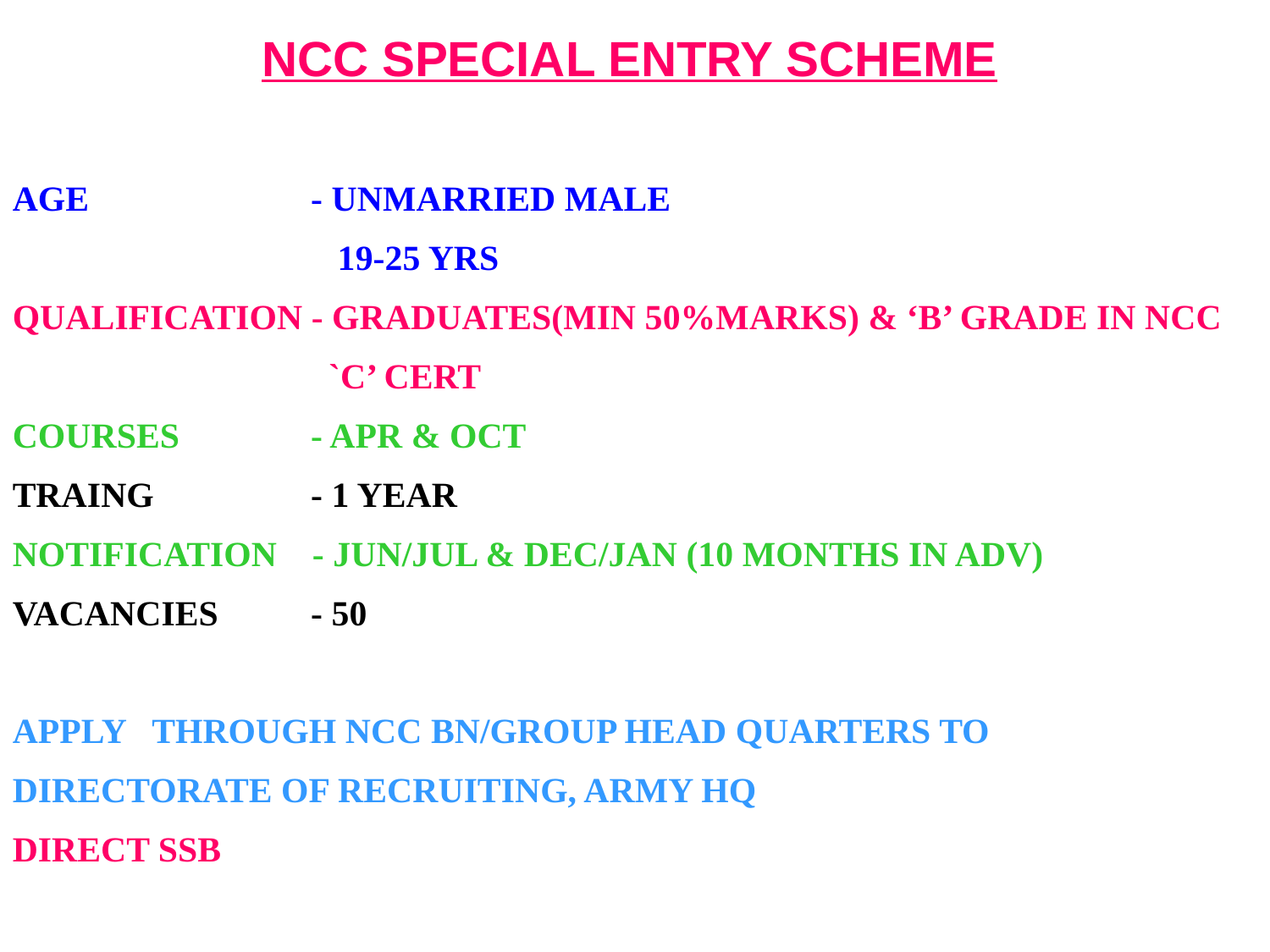

NCC SPECIAL ENTRY SCHEME

AGE		     - UNMARRIED MALE
		        19-25 YRS
QUALIFICATION - GRADUATES(MIN 50%MARKS) & ‘B’ GRADE IN NCC 		       `C’ CERT
COURSES	     - APR & OCT
TRAING	     - 1 YEAR
NOTIFICATION    - JUN/JUL & DEC/JAN (10 MONTHS IN ADV)
VACANCIES	     - 50

APPLY   THROUGH NCC BN/GROUP HEAD QUARTERS TO DIRECTORATE OF RECRUITING, ARMY HQ
DIRECT SSB